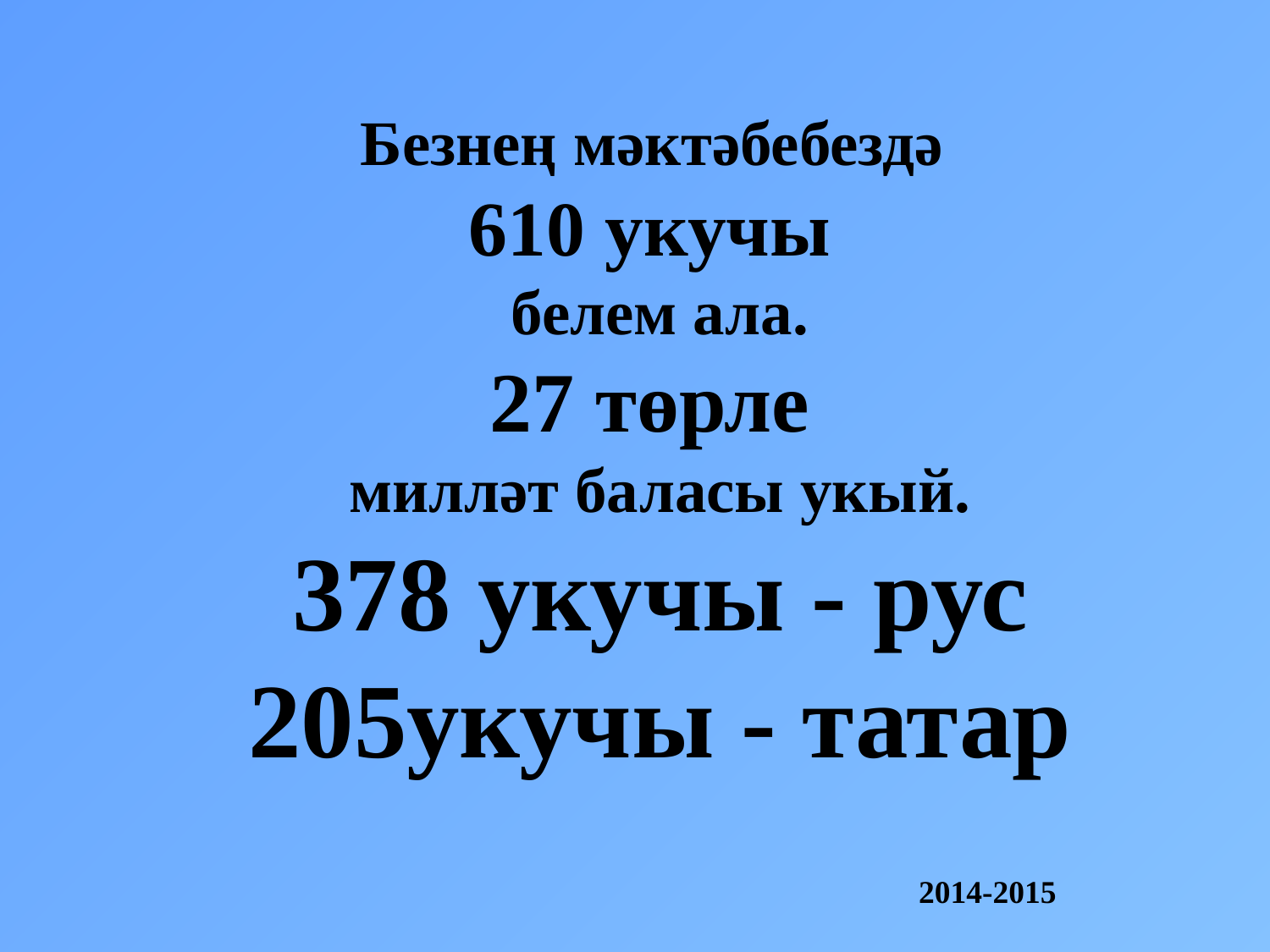

Безнең мәктәбебездә
610 укучы
белем ала.
27 төрле
милләт баласы укый.
378 укучы - рус
205укучы - татар
2014-2015